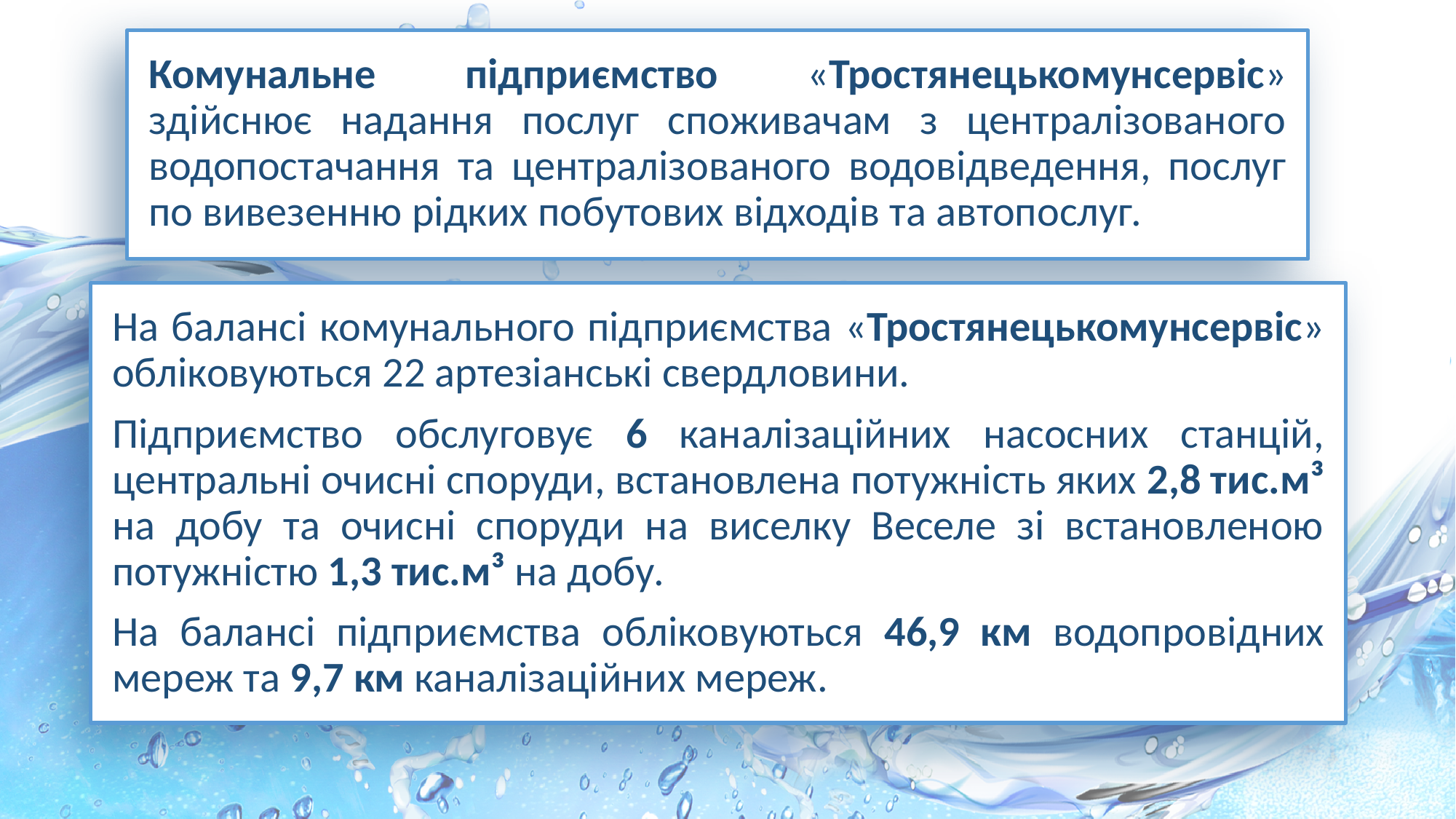

Комунальне підприємство «Тростянецькомунсервіс» здійснює надання послуг споживачам з централізованого водопостачання та централізованого водовідведення, послуг по вивезенню рідких побутових відходів та автопослуг.
На балансі комунального підприємства «Тростянецькомунсервіс» обліковуються 22 артезіанські свердловини.
Підприємство обслуговує 6 каналізаційних насосних станцій, центральні очисні споруди, встановлена потужність яких 2,8 тис.м³ на добу та очисні споруди на виселку Веселе зі встановленою потужністю 1,3 тис.м³ на добу.
На балансі підприємства обліковуються 46,9 км водопровідних мереж та 9,7 км каналізаційних мереж.